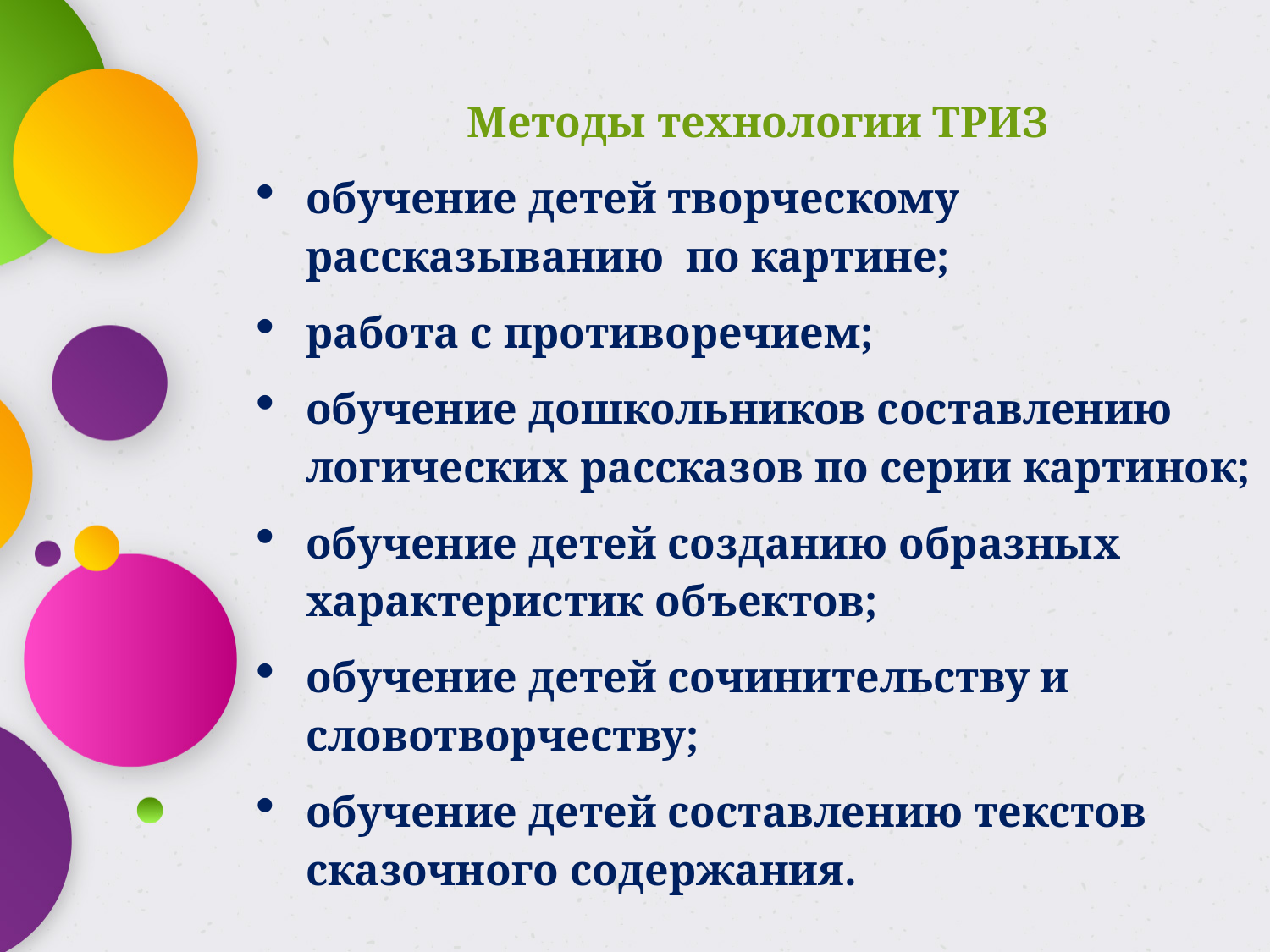

Методы технологии ТРИЗ
обучение детей творческому рассказыванию  по картине;
работа с противоречием;
обучение дошкольников составлению логических рассказов по серии картинок;
обучение детей созданию образных характеристик объектов;
обучение детей сочинительству и словотворчеству;
обучение детей составлению текстов сказочного содержания.